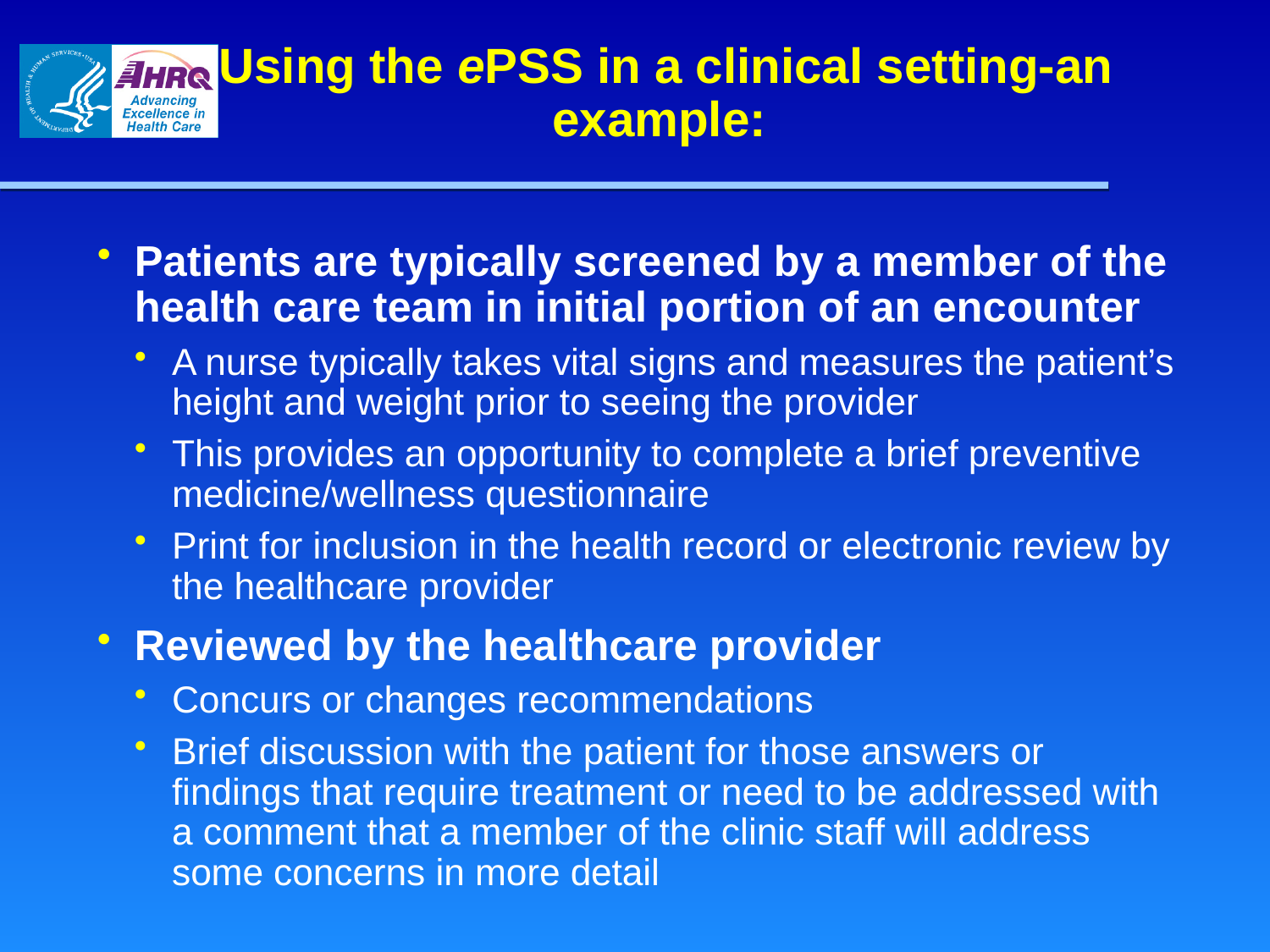

# Using the ePSS in a clinical setting-an example:
Patients are typically screened by a member of the health care team in initial portion of an encounter
A nurse typically takes vital signs and measures the patient’s height and weight prior to seeing the provider
This provides an opportunity to complete a brief preventive medicine/wellness questionnaire
Print for inclusion in the health record or electronic review by the healthcare provider
Reviewed by the healthcare provider
Concurs or changes recommendations
Brief discussion with the patient for those answers or findings that require treatment or need to be addressed with a comment that a member of the clinic staff will address some concerns in more detail